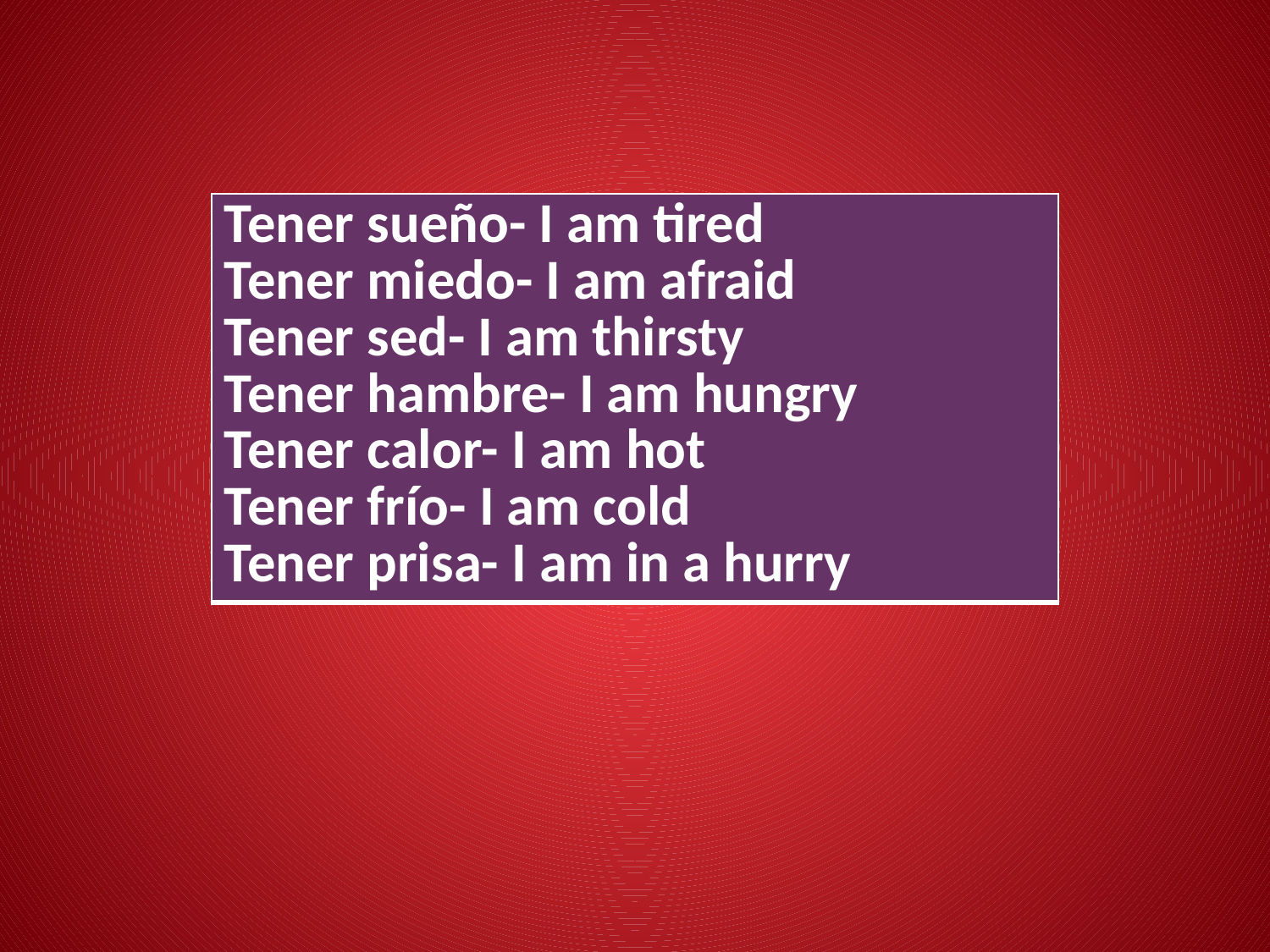

#
| Tener sueño- I am tired Tener miedo- I am afraid Tener sed- I am thirsty Tener hambre- I am hungry Tener calor- I am hot Tener frío- I am cold Tener prisa- I am in a hurry |
| --- |